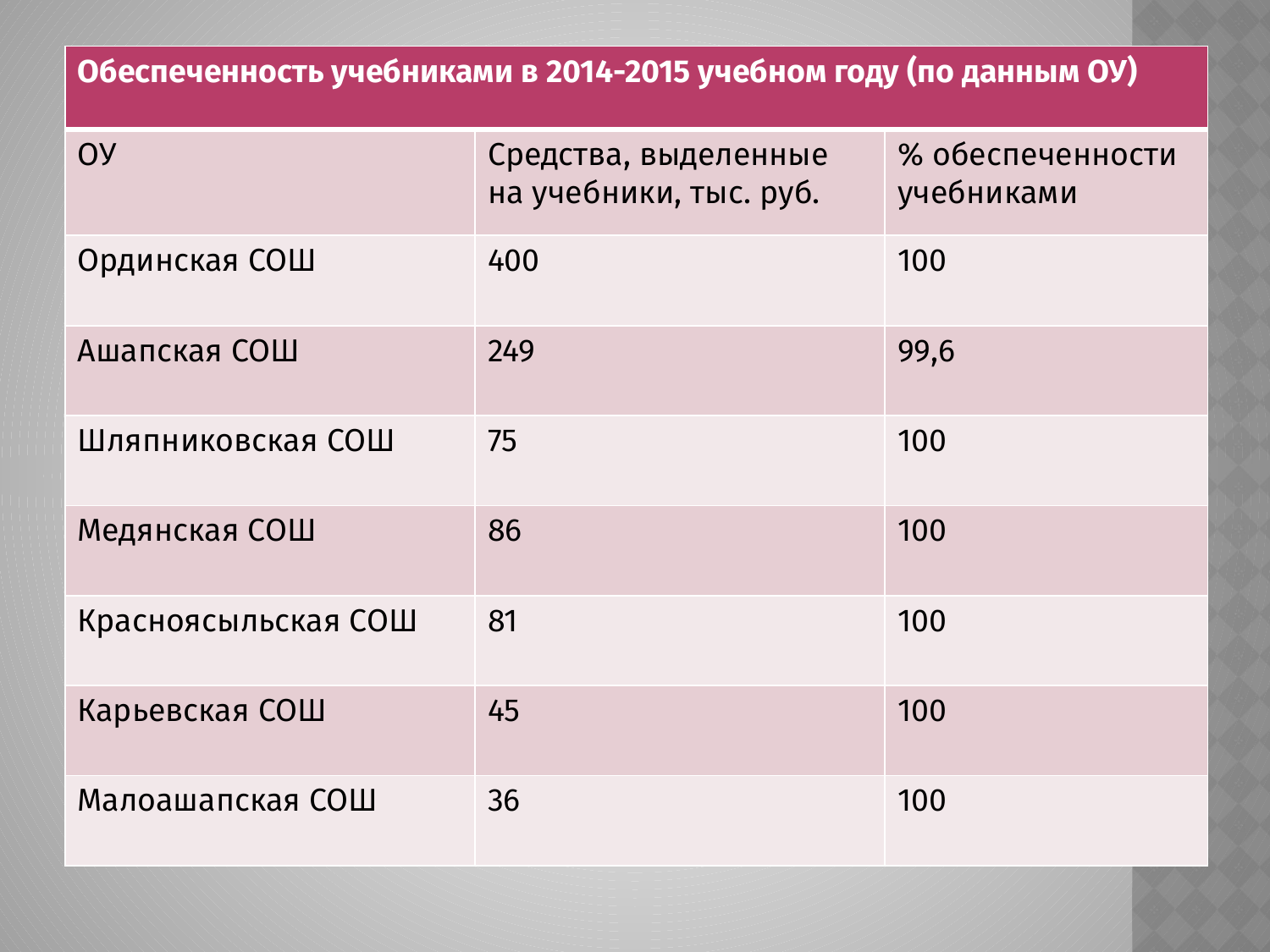

| Обеспеченность учебниками в 2014-2015 учебном году (по данным ОУ) |  |  |
| --- | --- | --- |
| ОУ | Средства, выделенные на учебники, тыс. руб. | % обеспеченности учебниками |
| Ординская СОШ | 400 | 100 |
| Ашапская СОШ | 249 | 99,6 |
| Шляпниковская СОШ | 75 | 100 |
| Медянская СОШ | 86 | 100 |
| Красноясыльская СОШ | 81 | 100 |
| Карьевская СОШ | 45 | 100 |
| Малоашапская СОШ | 36 | 100 |